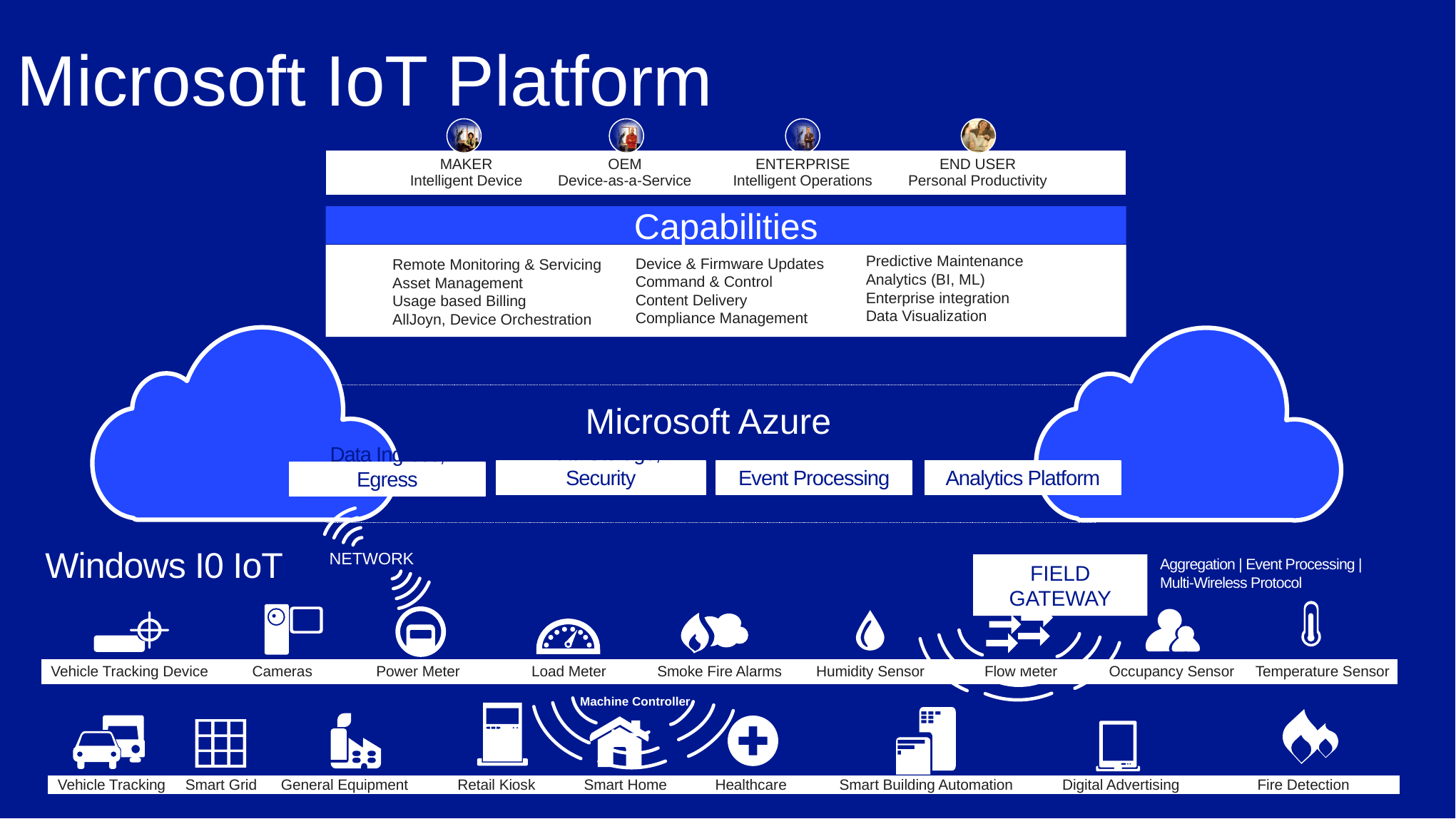

Microsoft IoT Platform

|  | MAKER Intelligent Device | OEM Device-as-a-Service | ENTERPRISE Intelligent Operations | END USER Personal Productivity |  |
| --- | --- | --- | --- | --- | --- |
Capabilities

Predictive Maintenance
Analytics (BI, ML)
Enterprise integration
Data Visualization
Device & Firmware Updates
Command & Control
Content Delivery
Compliance Management
Remote Monitoring & Servicing
Asset Management
Usage based Billing
AllJoyn, Device Orchestration

Microsoft Azure
Analytics Platform
Event Processing
Data Storage, Security
Data Ingress, Egress

NETWORK

Windows I0 IoT
FIELD GATEWAY
Aggregation | Event Processing |
Multi-Wireless Protocol

| Vehicle Tracking Device | Cameras | Power Meter | Load Meter | Smoke Fire Alarms | Humidity Sensor | Flow Meter | Occupancy Sensor | Temperature Sensor |
| --- | --- | --- | --- | --- | --- | --- | --- | --- |
Machine Controller

| Vehicle Tracking | Smart Grid | General Equipment | Retail Kiosk | Smart Home | Healthcare | Smart Building Automation | Digital Advertising | Fire Detection |
| --- | --- | --- | --- | --- | --- | --- | --- | --- |